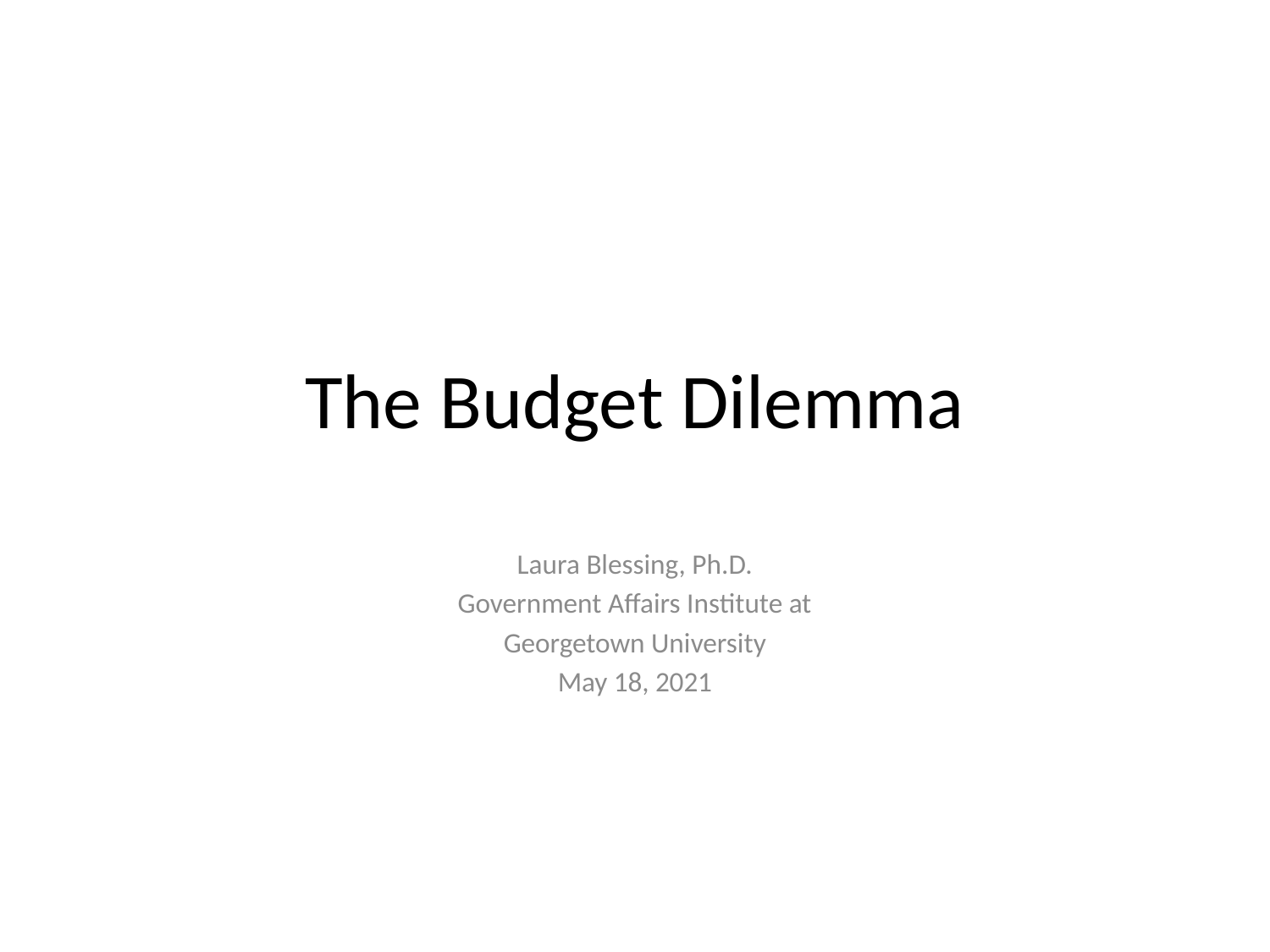

# The Budget Dilemma
Laura Blessing, Ph.D.
Government Affairs Institute at
Georgetown University
May 18, 2021